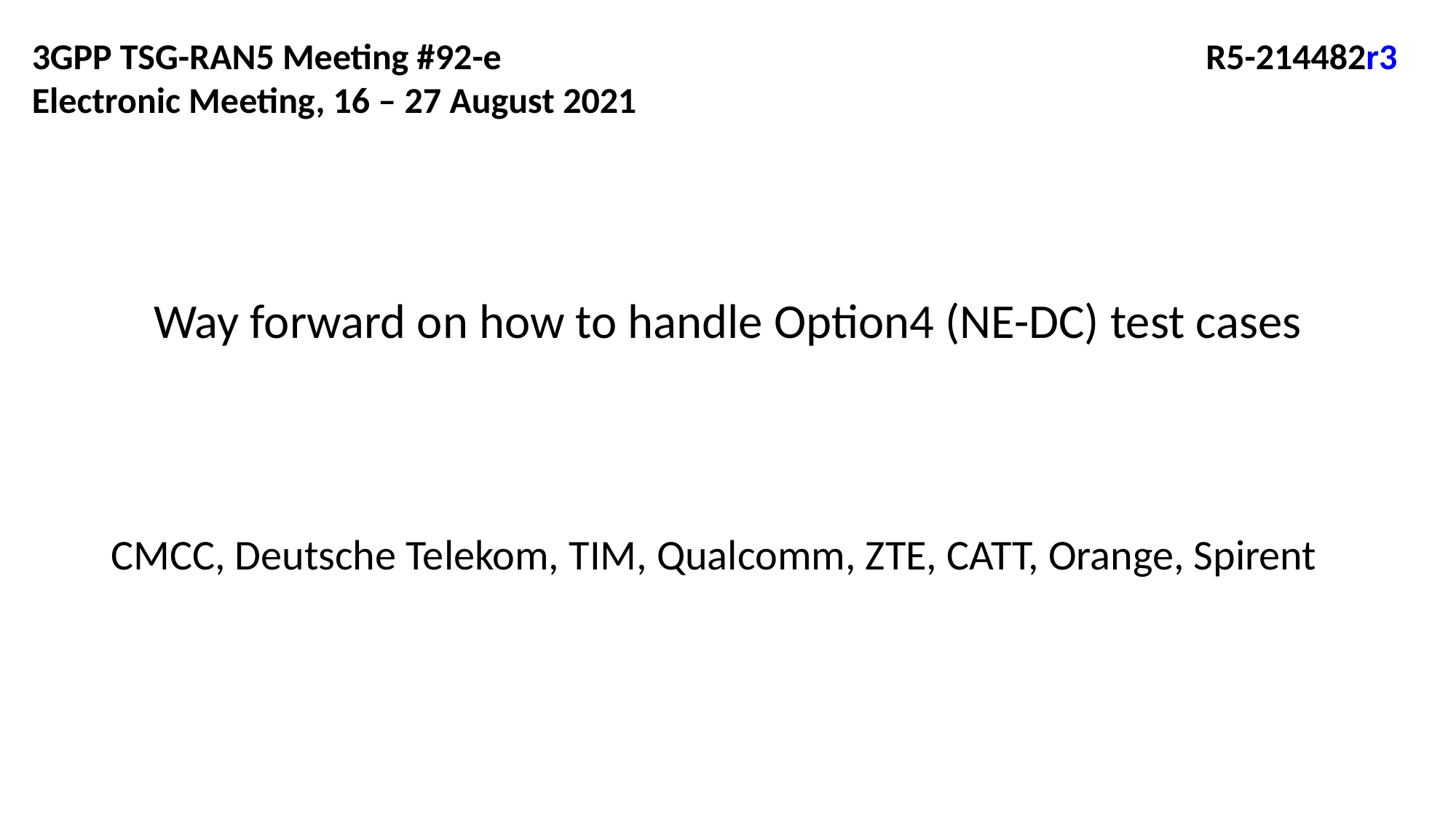

0
0
3GPP TSG-RAN5 Meeting #92-e 						          R5-214482r3
Electronic Meeting, 16 – 27 August 2021
# Way forward on how to handle Option4 (NE-DC) test cases
CMCC, Deutsche Telekom, TIM, Qualcomm, ZTE, CATT, Orange, Spirent